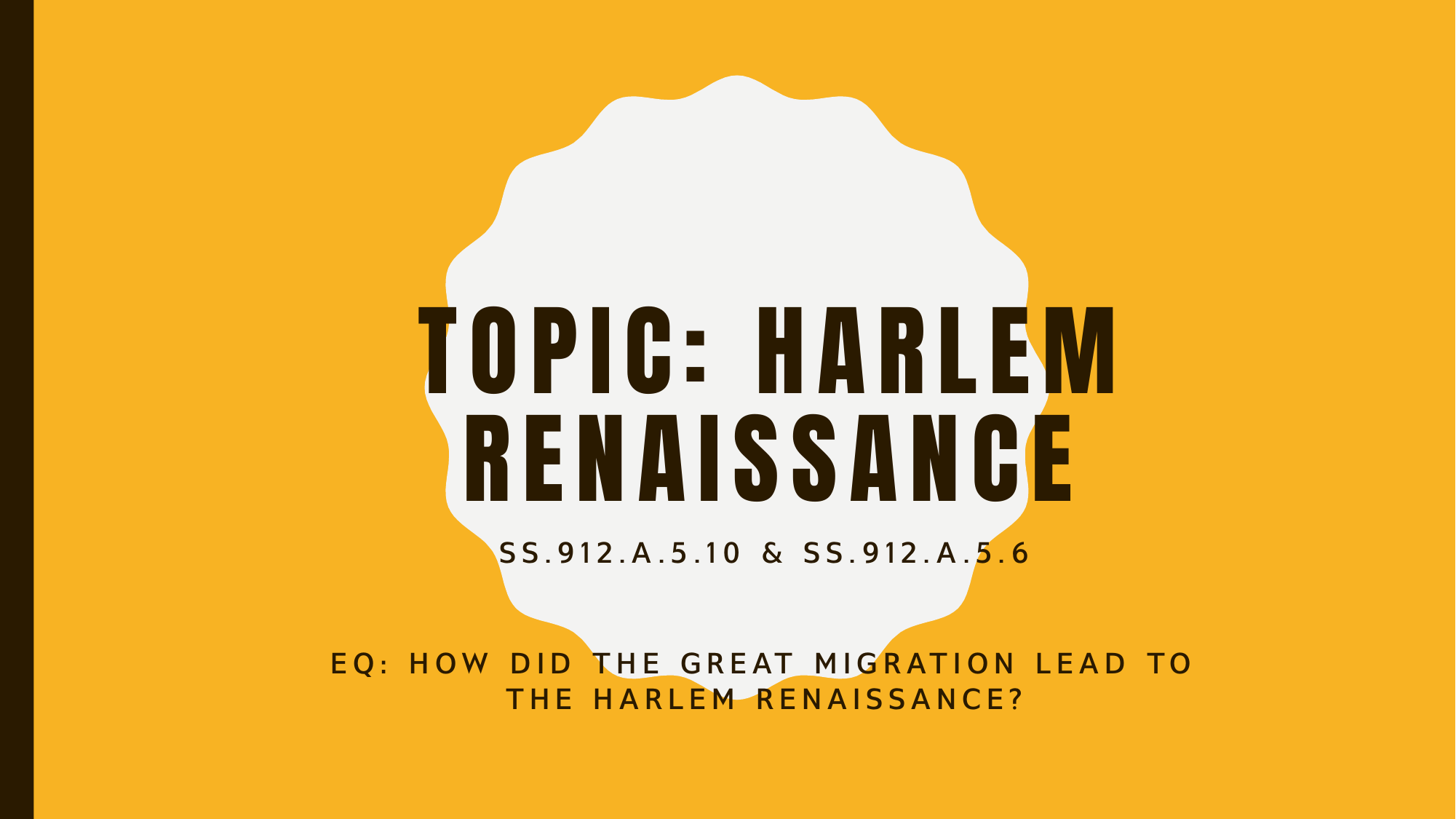

# Topic: Harlem Renaissance
SS.912.A.5.10 & SS.912.A.5.6
EQ: How did the Great Migration lead to the Harlem Renaissance?